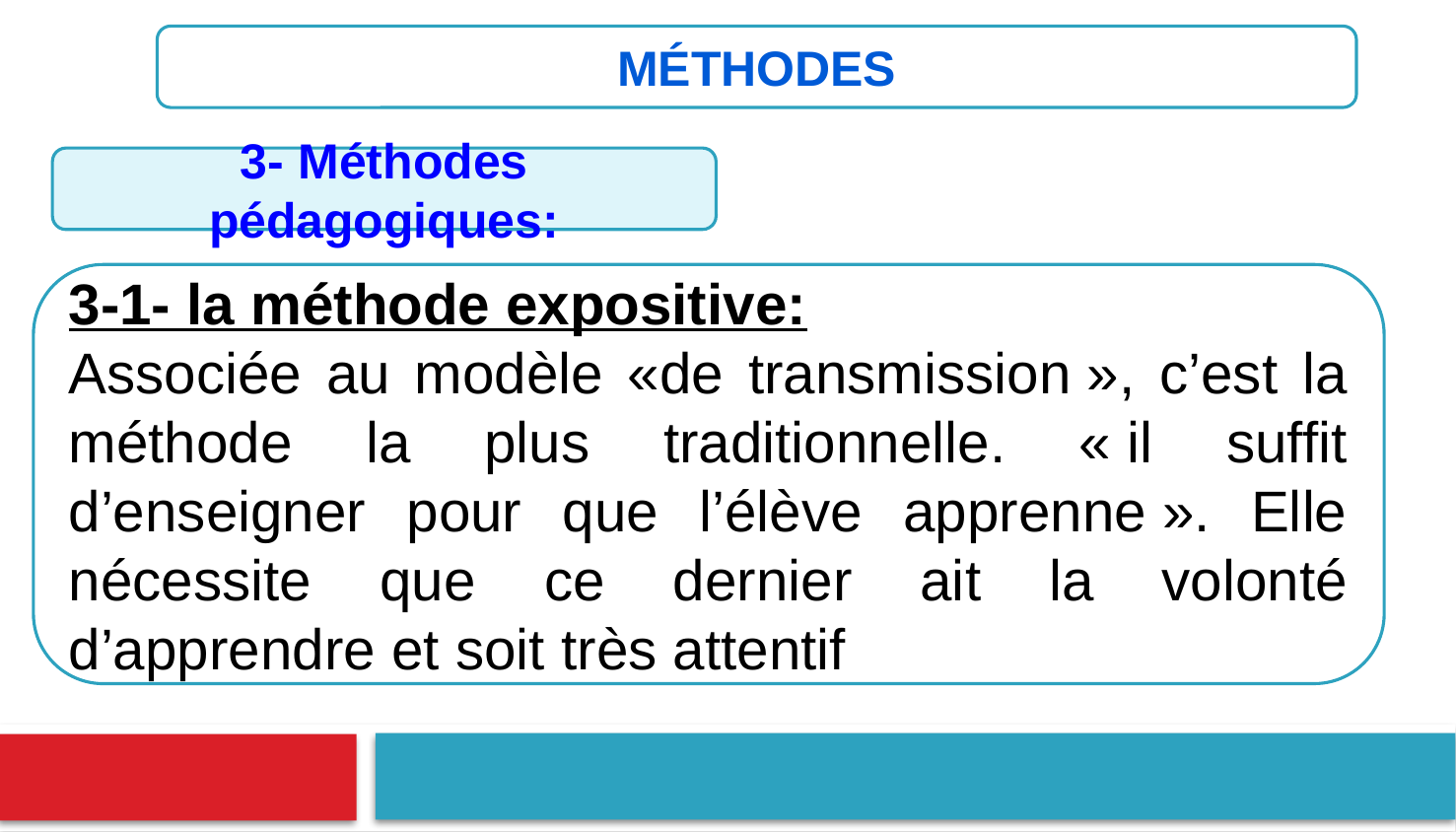

méthodes
3- Méthodes pédagogiques:
3-1- la méthode expositive:
Associée au modèle «de transmission », c’est la méthode la plus traditionnelle. « il suffit d’enseigner pour que l’élève apprenne ». Elle nécessite que ce dernier ait la volonté d’apprendre et soit très attentif